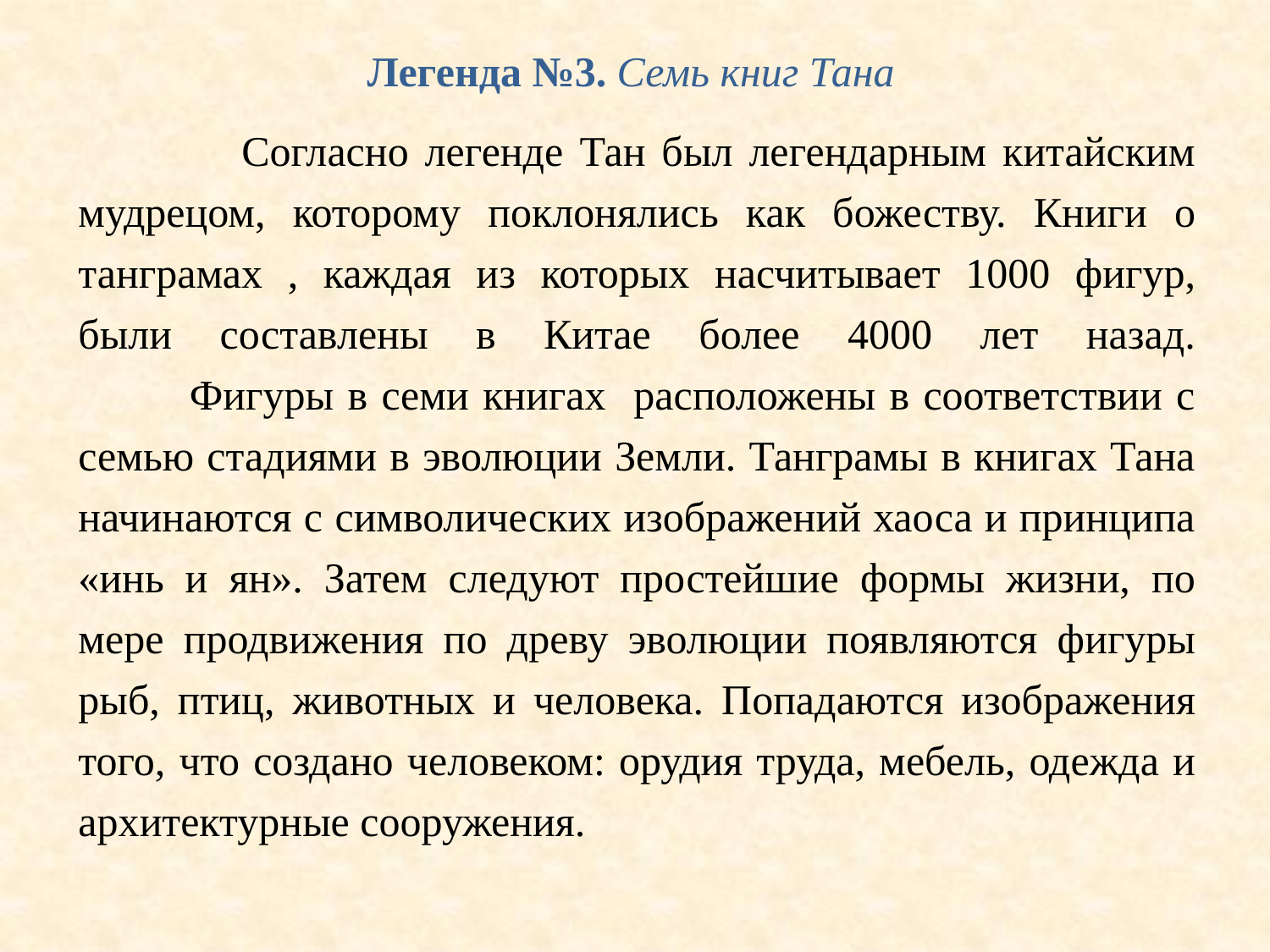

Легенда №3. Семь книг Тана
              Согласно легенде Тан был легендарным китайским мудрецом, которому поклонялись как божеству. Книги о танграмах , каждая из которых насчитывает 1000 фигур, были составлены в Китае более 4000 лет назад.
        Фигуры в семи книгах  расположены в соответствии с семью стадиями в эволюции Земли. Танграмы в книгах Тана начинаются с символических изображений хаоса и принципа «инь и ян». Затем следуют простейшие формы жизни, по мере продвижения по древу эволюции появляются фигуры рыб, птиц, животных и человека. Попадаются изображения того, что создано человеком: орудия труда, мебель, одежда и архитектурные сооружения.